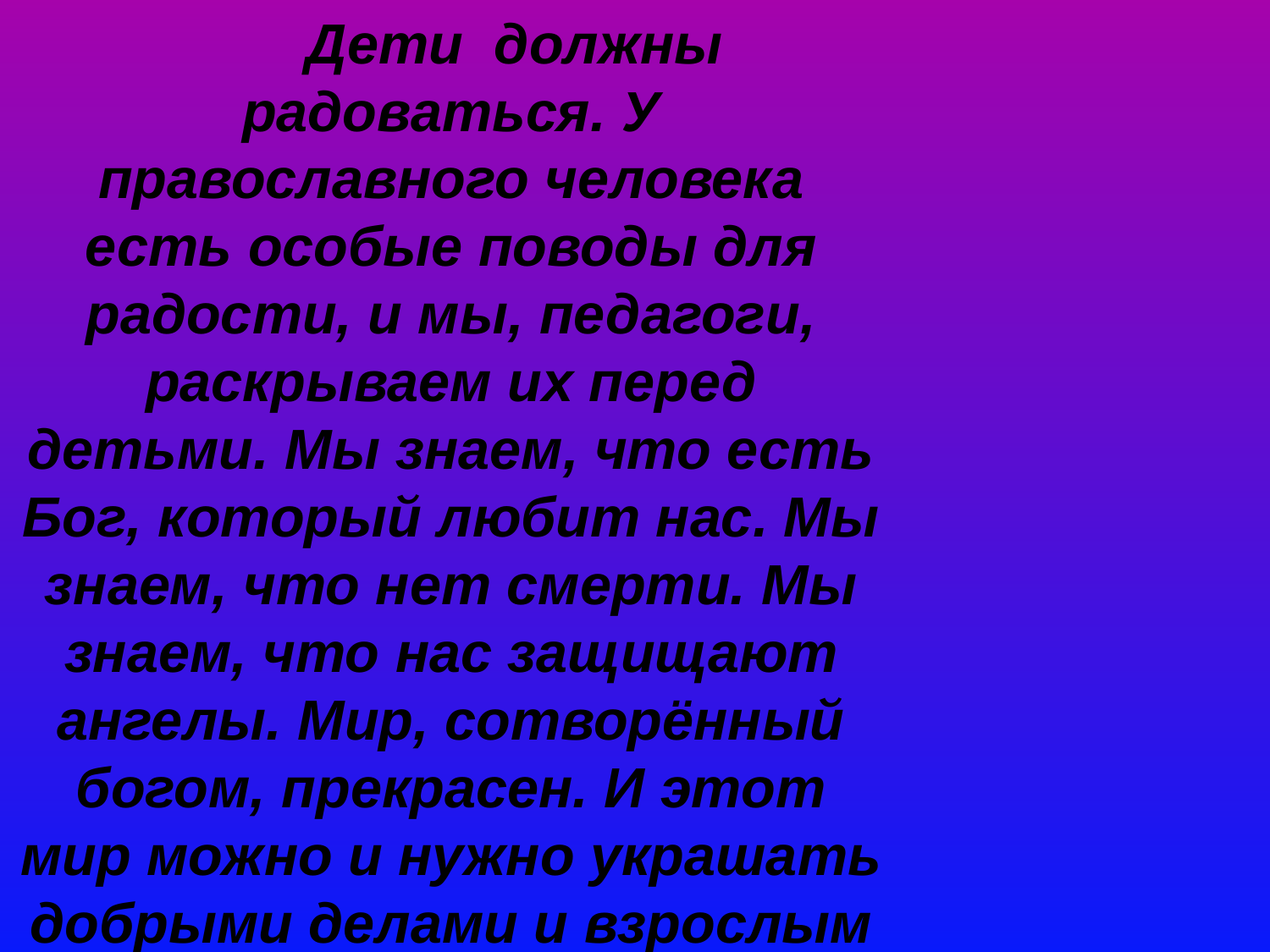

Дети  должны радоваться. У православного человека есть особые поводы для радости, и мы, педагоги, раскрываем их перед детьми. Мы знаем, что есть Бог, который любит нас. Мы знаем, что нет смерти. Мы знаем, что нас защищают ангелы. Мир, сотворённый богом, прекрасен. И этот мир можно и нужно украшать добрыми делами и взрослым и детям.